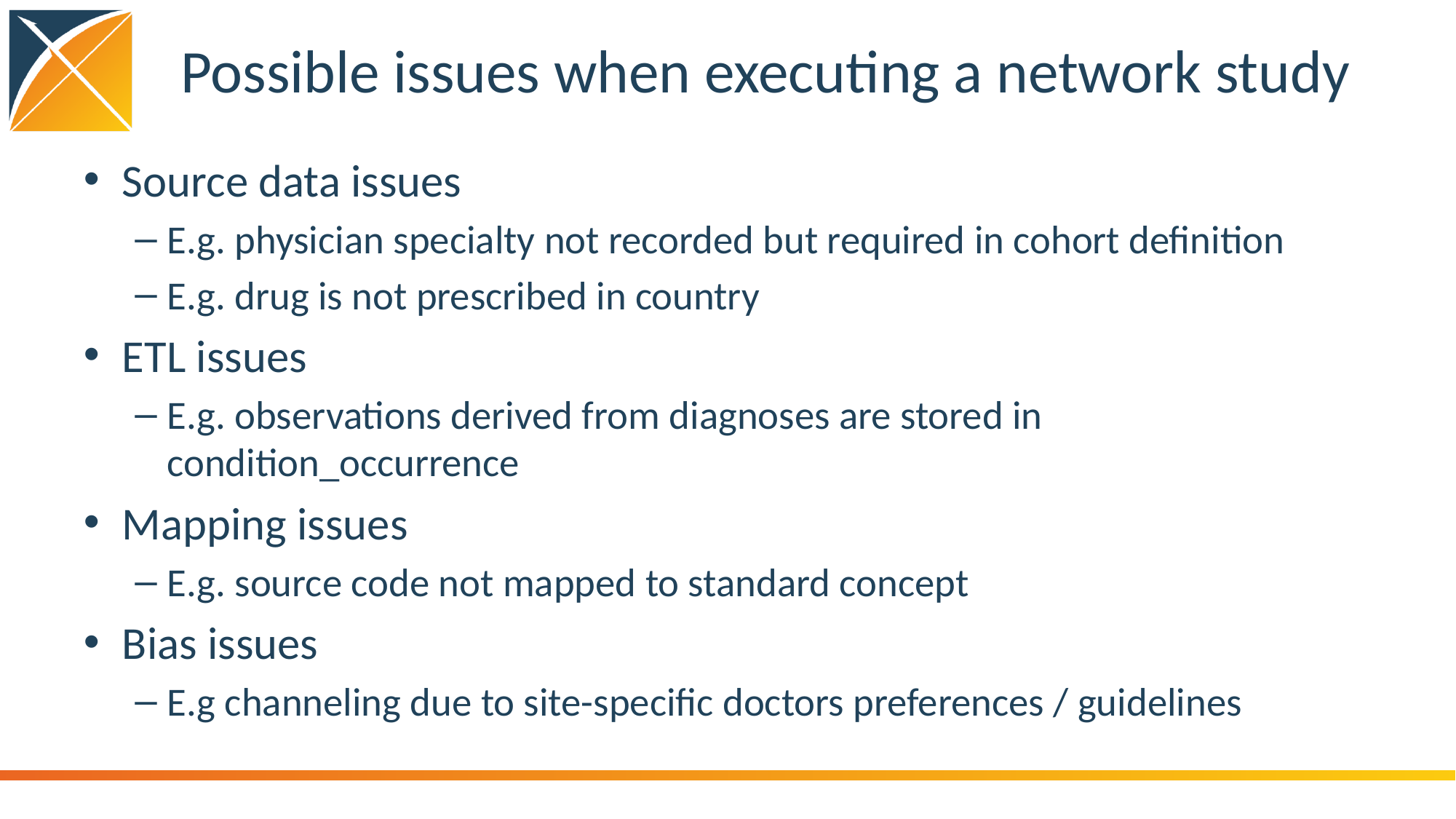

# Possible issues when executing a network study
Source data issues
E.g. physician specialty not recorded but required in cohort definition
E.g. drug is not prescribed in country
ETL issues
E.g. observations derived from diagnoses are stored in condition_occurrence
Mapping issues
E.g. source code not mapped to standard concept
Bias issues
E.g channeling due to site-specific doctors preferences / guidelines